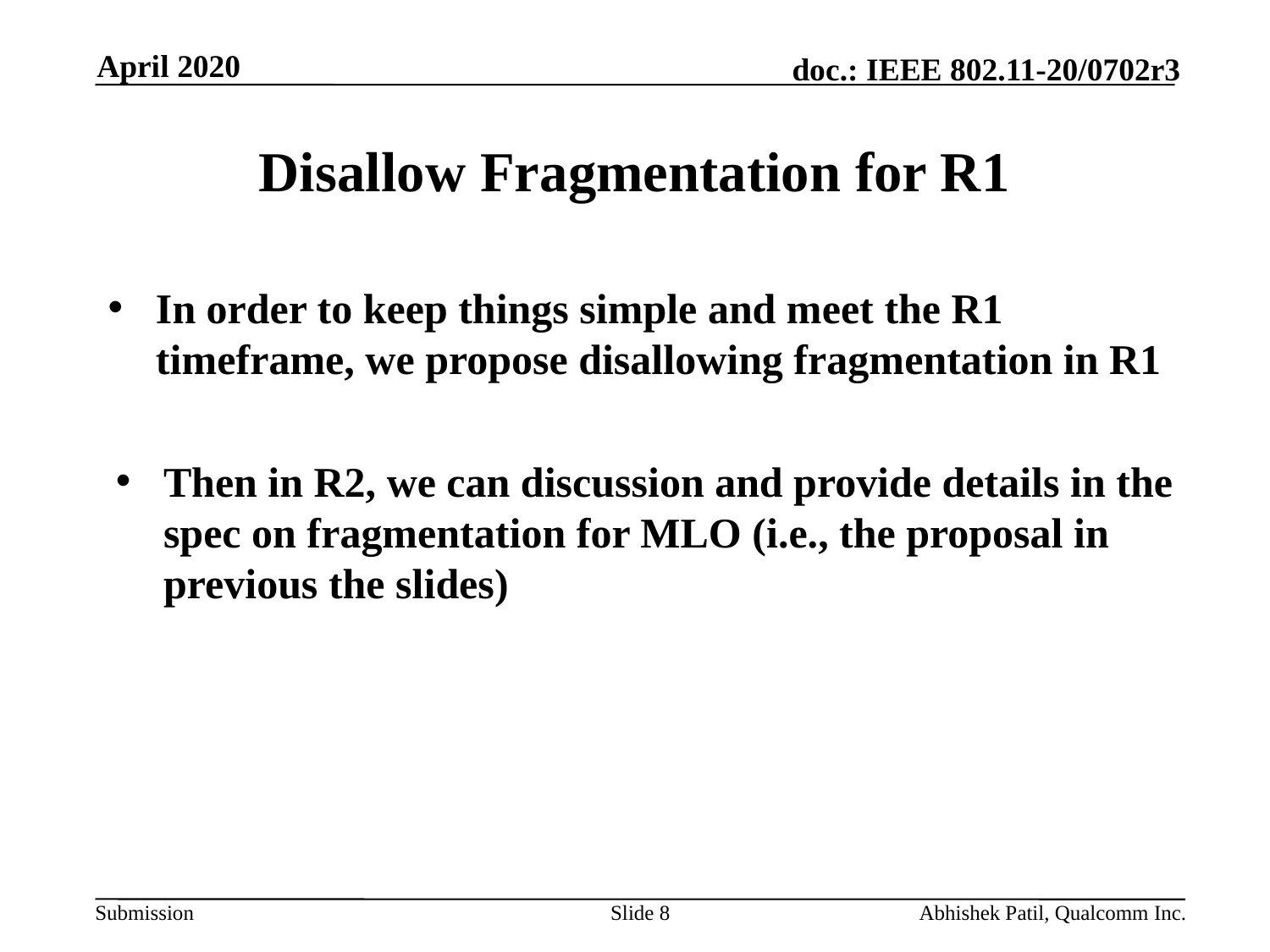

April 2020
# Disallow Fragmentation for R1
In order to keep things simple and meet the R1 timeframe, we propose disallowing fragmentation in R1

Then in R2, we can discussion and provide details in the spec on fragmentation for MLO (i.e., the proposal in previous the slides)
Slide 8
Abhishek Patil, Qualcomm Inc.